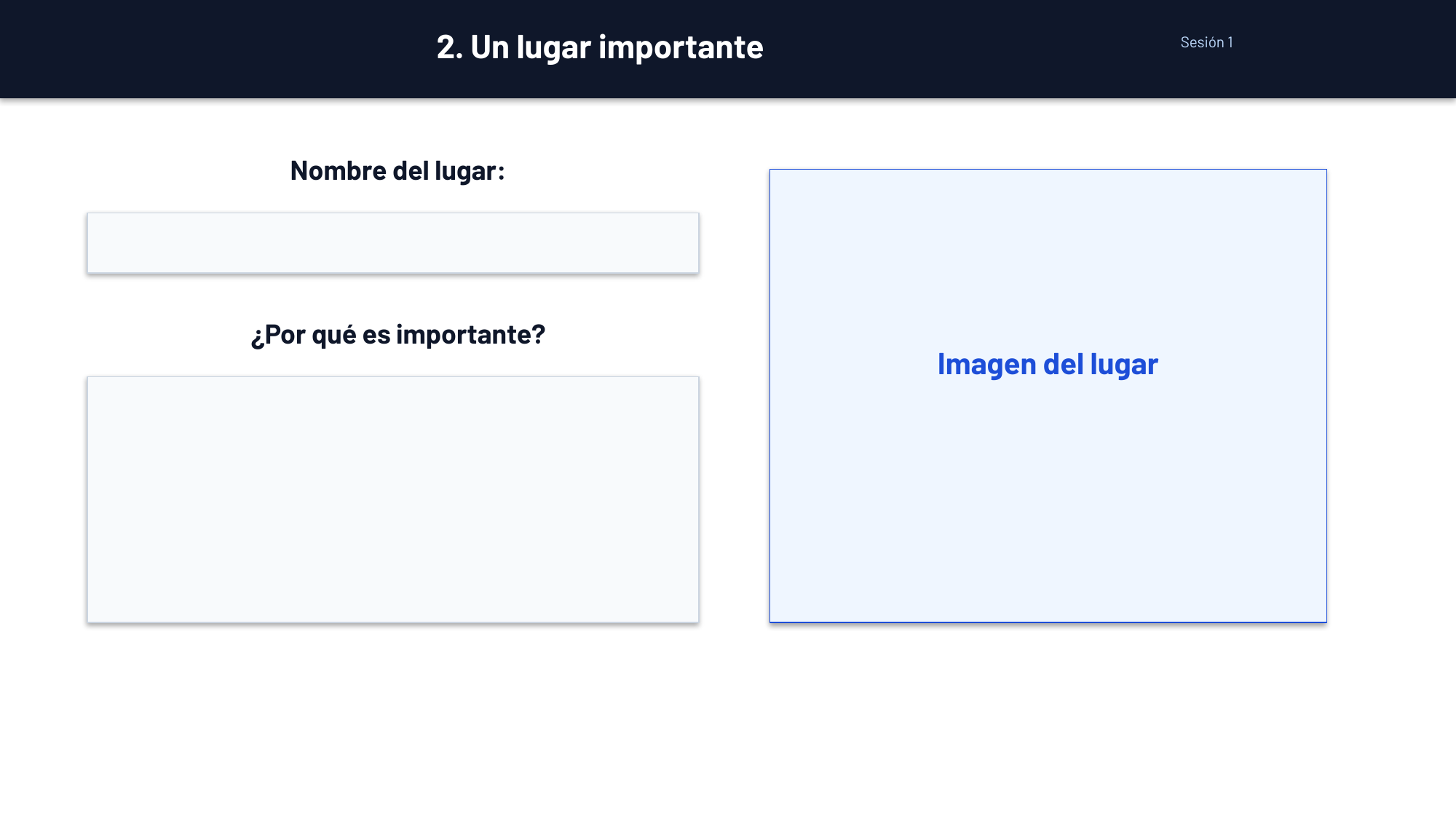

2. Un lugar importante
Sesión 1
Nombre del lugar:

¿Por qué es importante?
Imagen del lugar